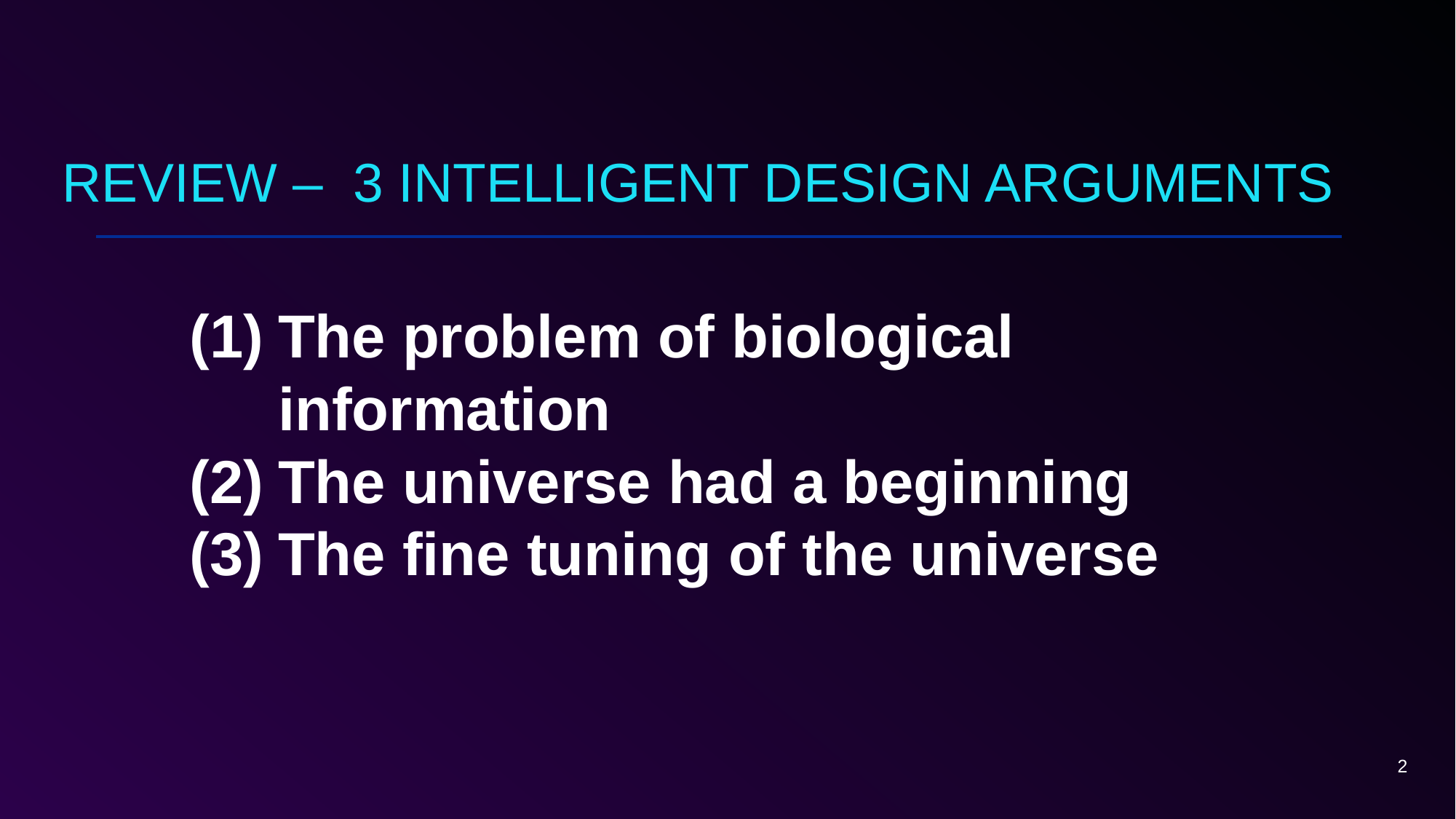

# Review –  3 Intelligent Design Arguments
The problem of biological information
The universe had a beginning
The fine tuning of the universe
2